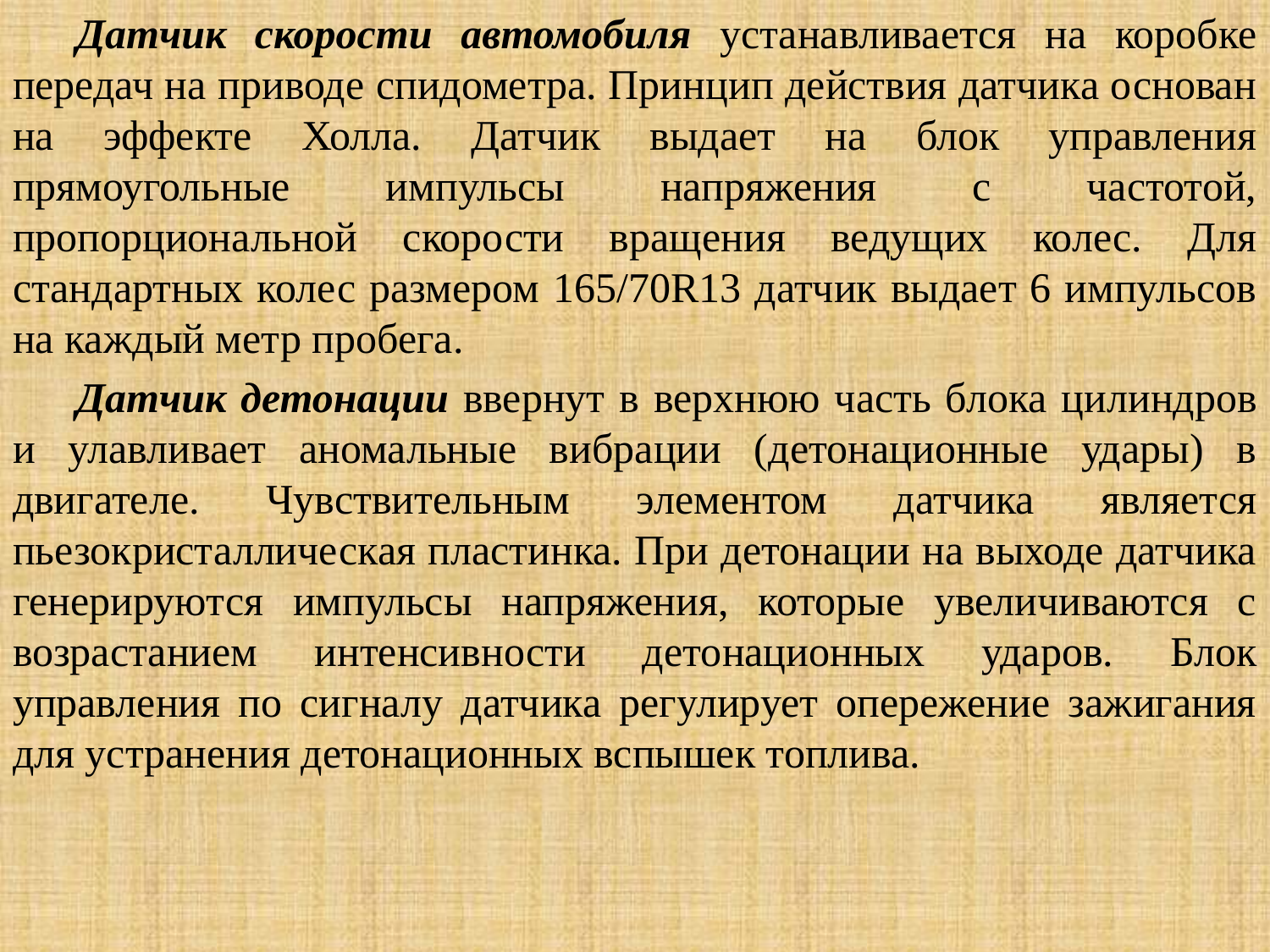

Датчик скорости автомобиля устанавливается на коробке передач на приводе спидометра. Принцип действия датчика основан на эффекте Холла. Датчик выдает на блок управления прямоугольные импульсы напряжения с частотой, пропорциональной скорости вращения ведущих колес. Для стандартных колес размером 165/70R13 датчик выдает 6 импульсов на каждый метр пробега.
Датчик детонации ввернут в верхнюю часть блока цилиндров и улавливает аномальные вибрации (детонационные удары) в двигателе. Чувствительным элементом датчика является пьезокристаллическая пластинка. При детонации на выходе датчика генерируются импульсы напряжения, которые увеличиваются с возрастанием интенсивности детонационных ударов. Блок управления по сигналу датчика регулирует опережение зажигания для устранения детонационных вспышек топлива.